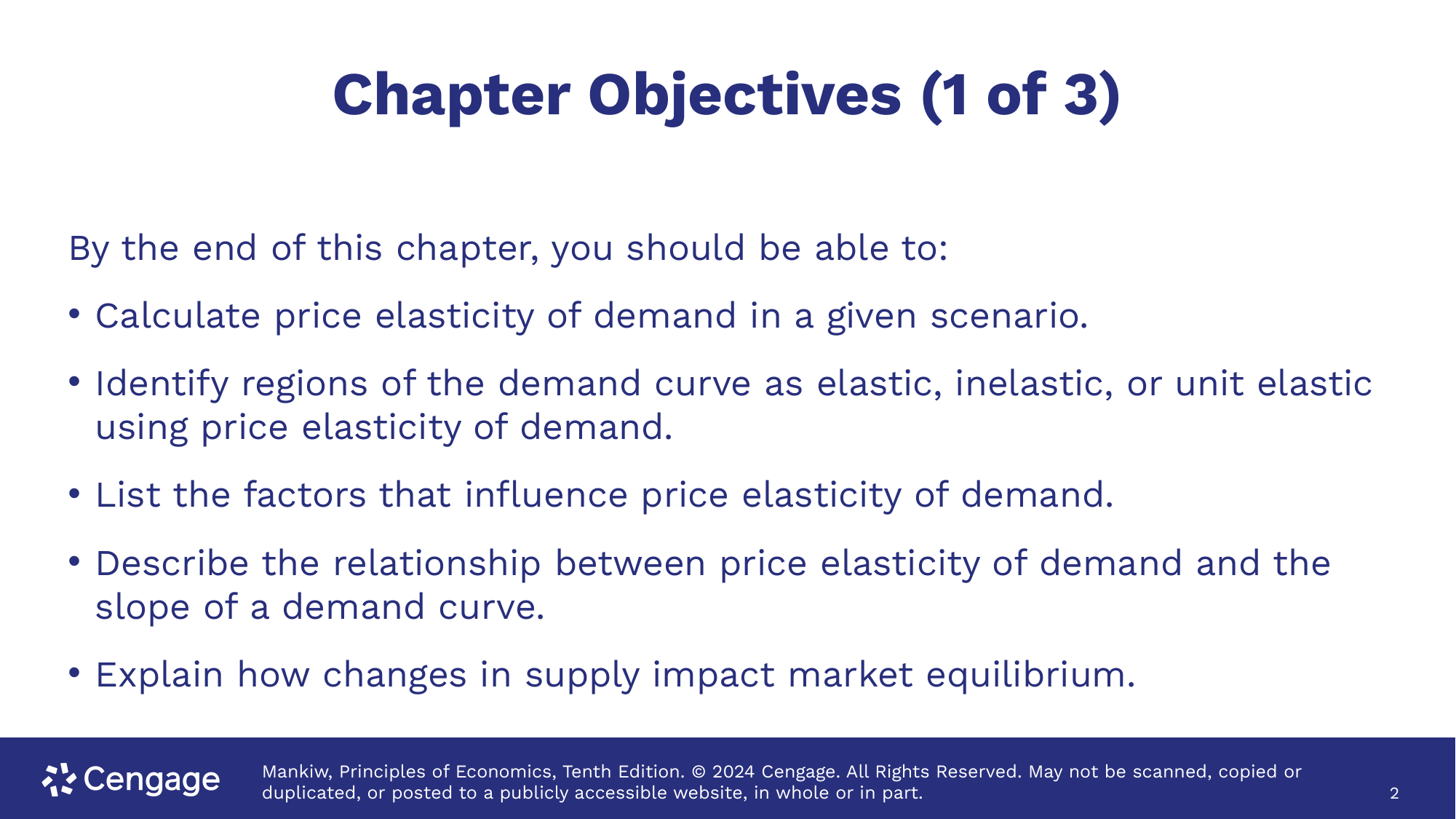

# Chapter Objectives (1 of 3)
By the end of this chapter, you should be able to:
Calculate price elasticity of demand in a given scenario.
Identify regions of the demand curve as elastic, inelastic, or unit elastic using price elasticity of demand.
List the factors that influence price elasticity of demand.
Describe the relationship between price elasticity of demand and the slope of a demand curve.
Explain how changes in supply impact market equilibrium.